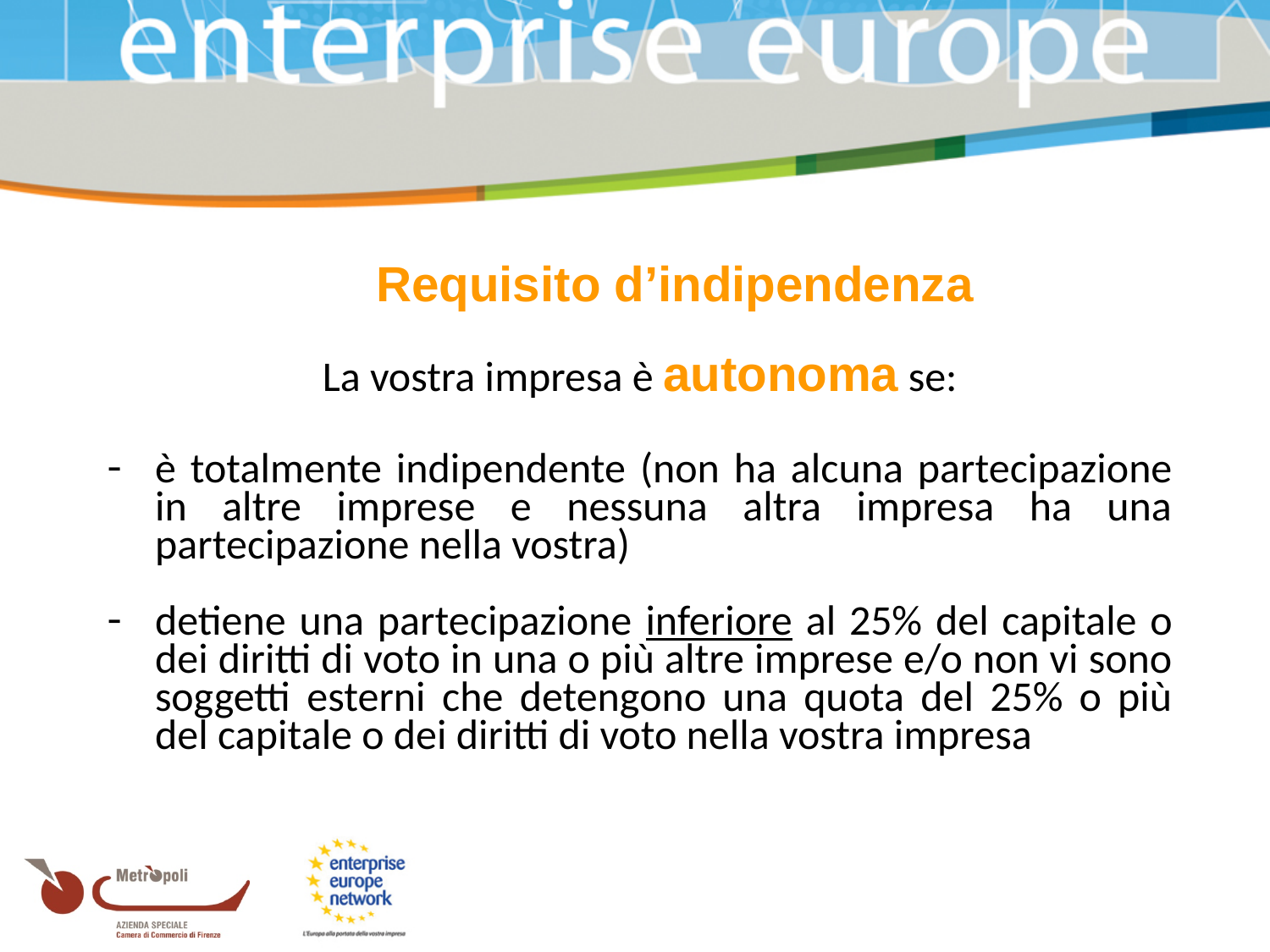

Requisito d’indipendenza
La vostra impresa è autonoma se:

è totalmente indipendente (non ha alcuna partecipazione in altre imprese e nessuna altra impresa ha una partecipazione nella vostra)

detiene una partecipazione inferiore al 25% del capitale o dei diritti di voto in una o più altre imprese e/o non vi sono soggetti esterni che detengono una quota del 25% o più del capitale o dei diritti di voto nella vostra impresa